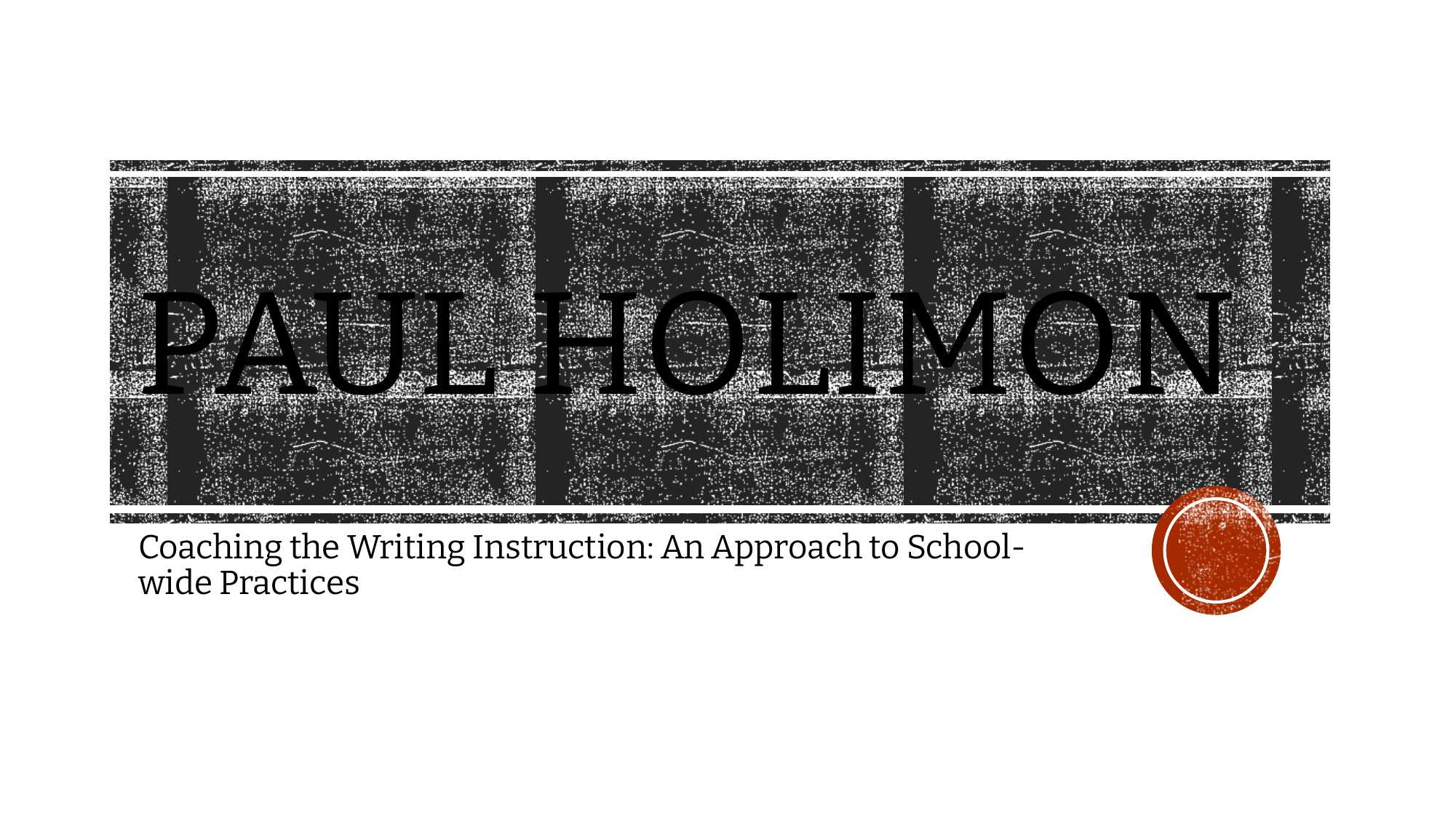

# Paul Holimon
Coaching the Writing Instruction: An Approach to School-wide Practices